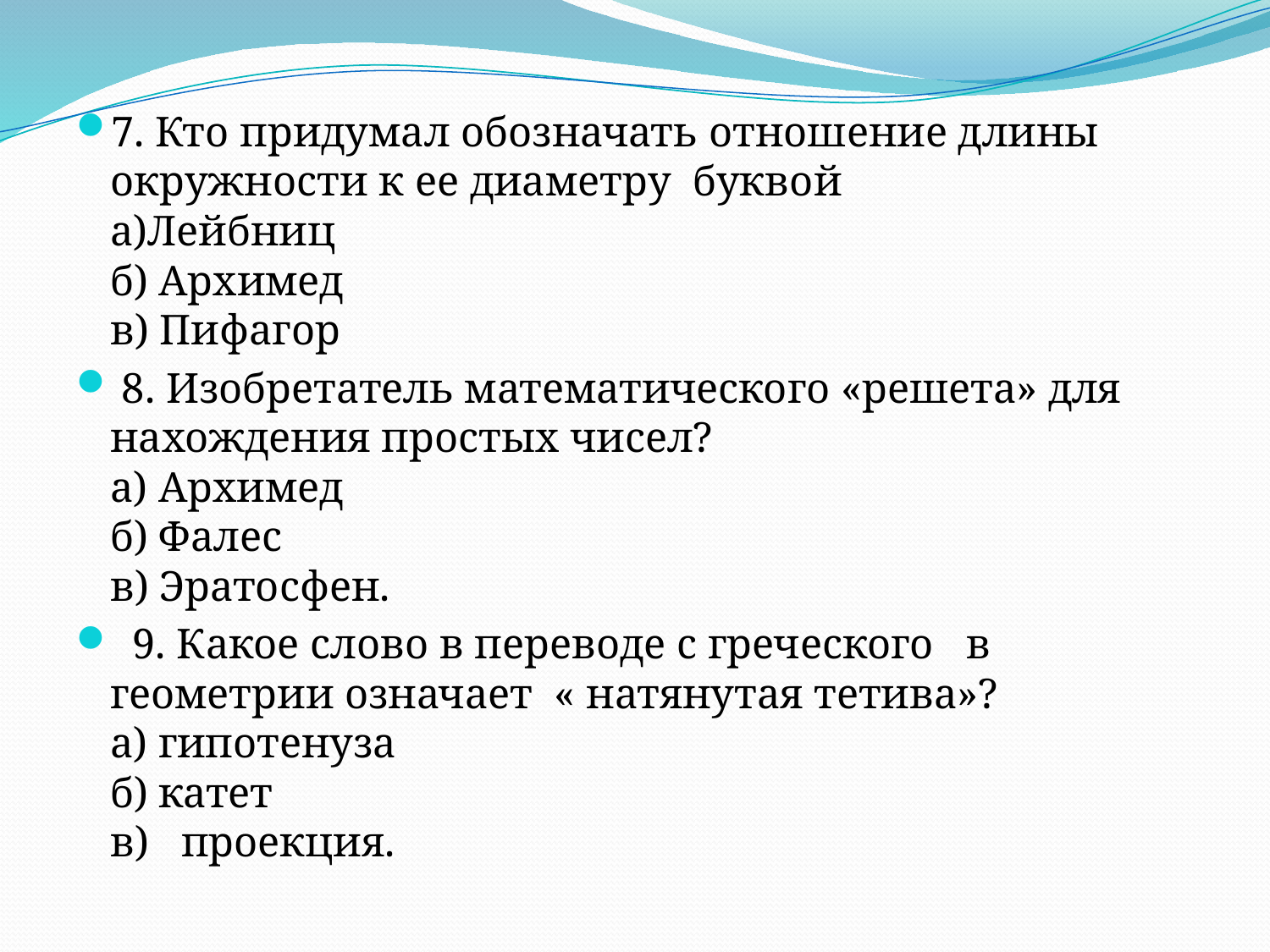

7. Кто придумал обозначать отношение длины окружности к ее диаметру  буквой   
а)Лейбниц 
б) Архимед
в) Пифагор
 8. Изобретатель математического «решета» для нахождения простых чисел?
а) Архимед 
б) Фалес 
в) Эратосфен.
  9. Какое слово в переводе с греческого   в геометрии означает  « натянутая тетива»?
а) гипотенуза 
б) катет  
в)   проекция.